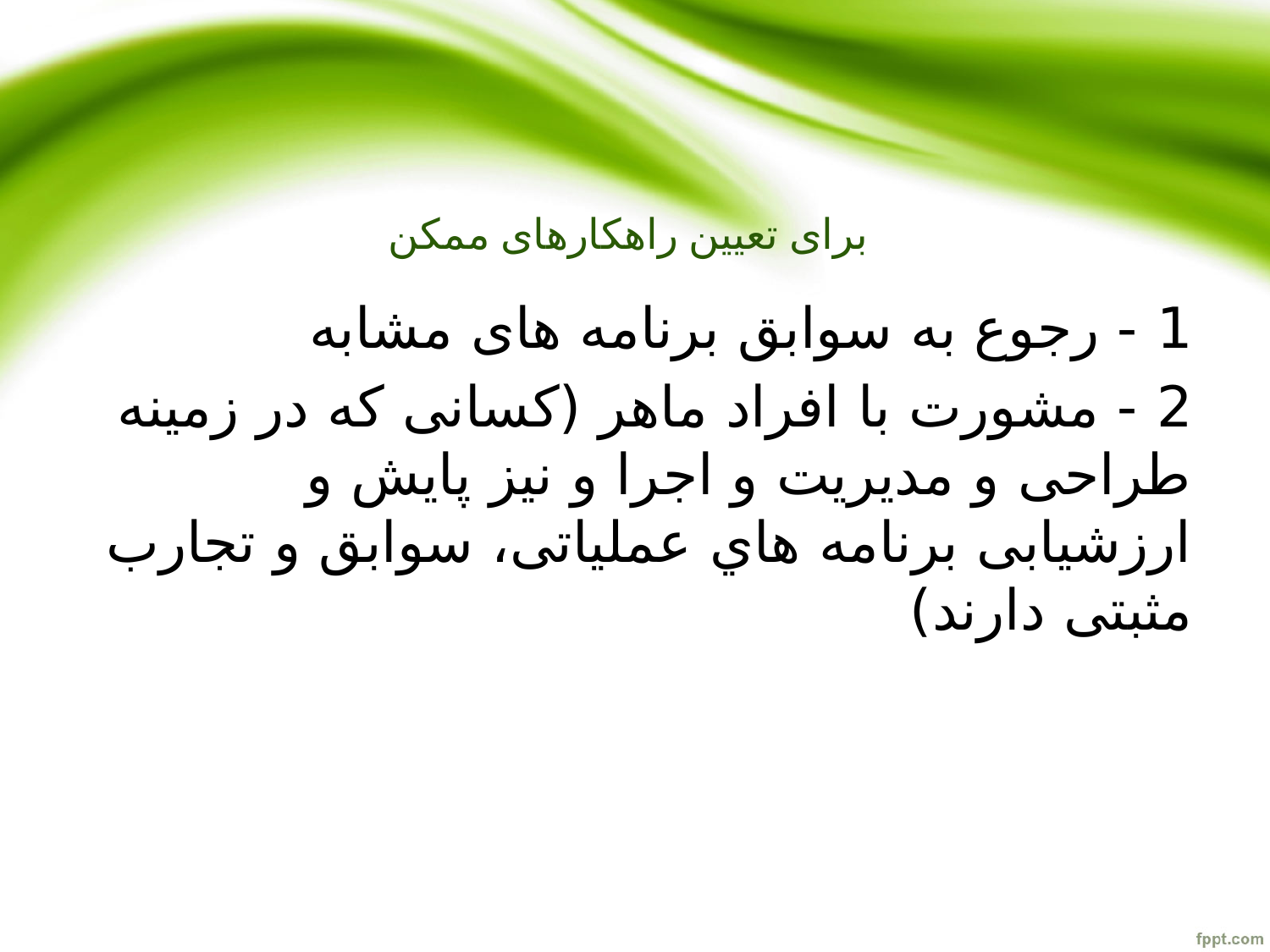

# برای تعیین راهکارهای ممکن
1 - رجوع به سوابق برنامه های مشابه
2 - مشورت با افراد ماهر (کسانی که در زمینه طراحی و مدیریت و اجرا و نیز پایش و ارزشیابی برنامه هاي عملیاتی، سوابق و تجارب مثبتی دارند)